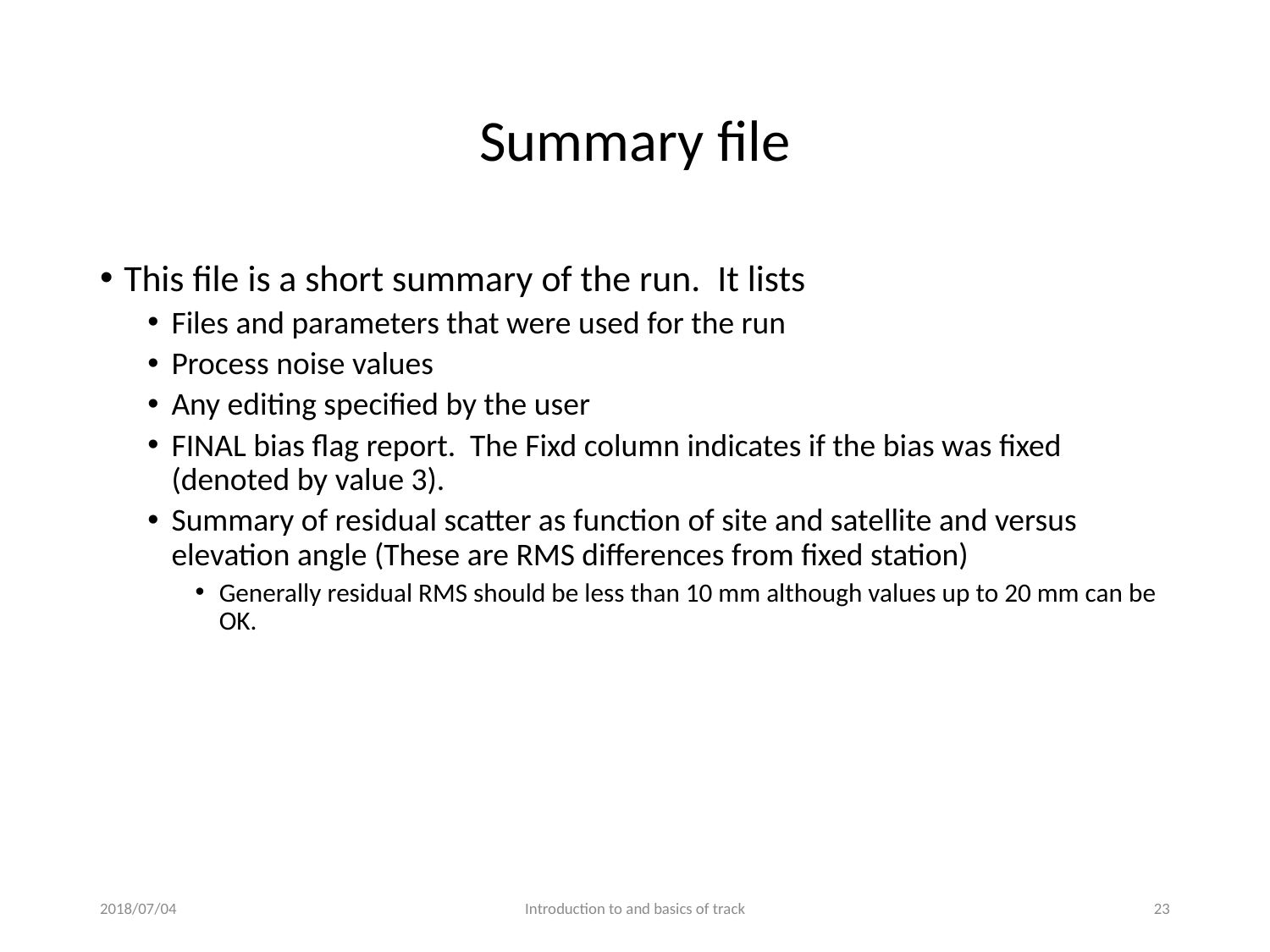

# Summary file
This file is a short summary of the run.  It lists
Files and parameters that were used for the run
Process noise values
Any editing specified by the user
FINAL bias flag report.  The Fixd column indicates if the bias was fixed (denoted by value 3).
Summary of residual scatter as function of site and satellite and versus elevation angle (These are RMS differences from fixed station)
Generally residual RMS should be less than 10 mm although values up to 20 mm can be OK.
2018/07/04
Introduction to and basics of track
23